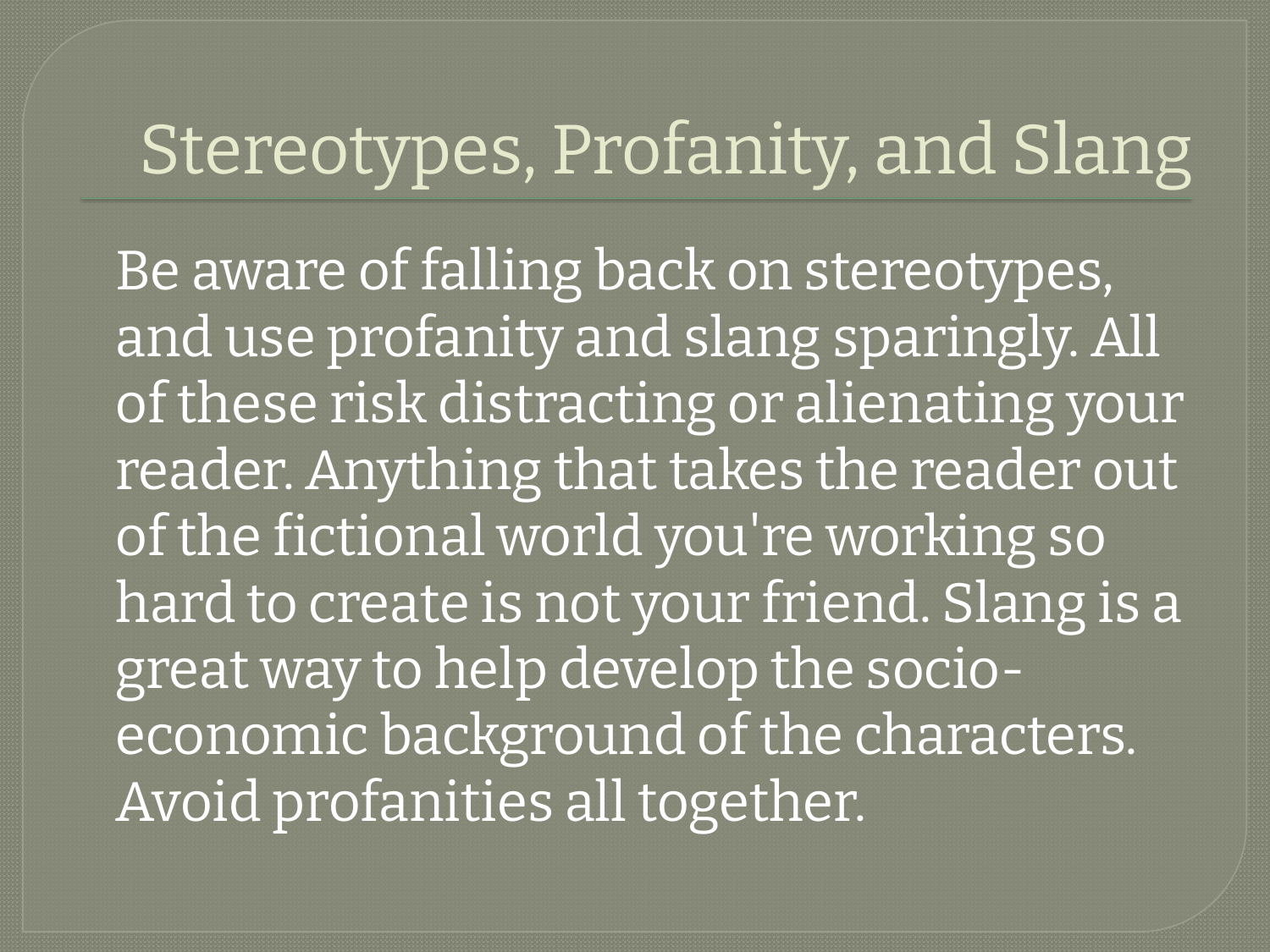

# Stereotypes, Profanity, and Slang
	Be aware of falling back on stereotypes, and use profanity and slang sparingly. All of these risk distracting or alienating your reader. Anything that takes the reader out of the fictional world you're working so hard to create is not your friend. Slang is a great way to help develop the socio-economic background of the characters.  Avoid profanities all together.